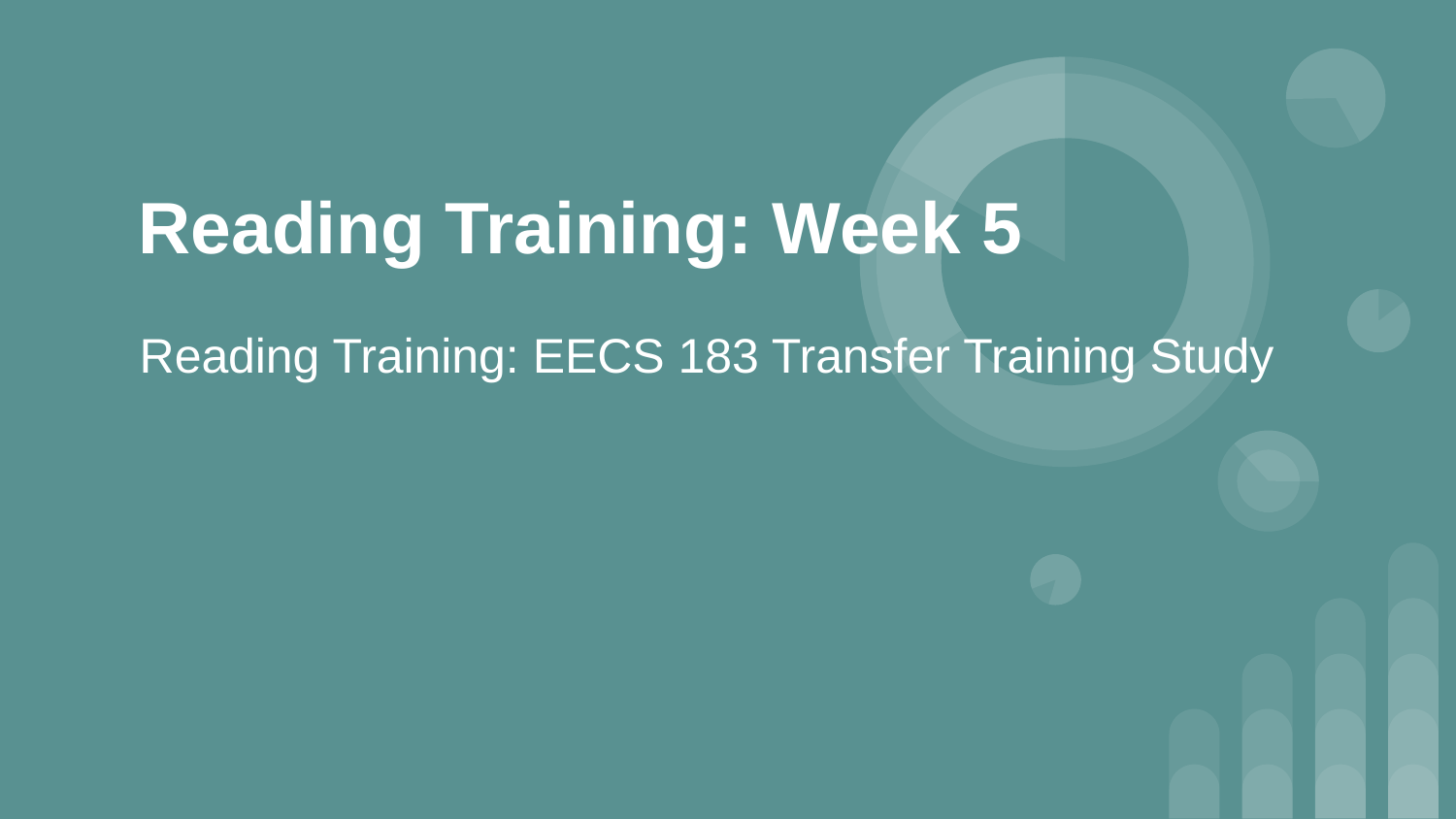

# Reading Training: Week 5
Reading Training: EECS 183 Transfer Training Study